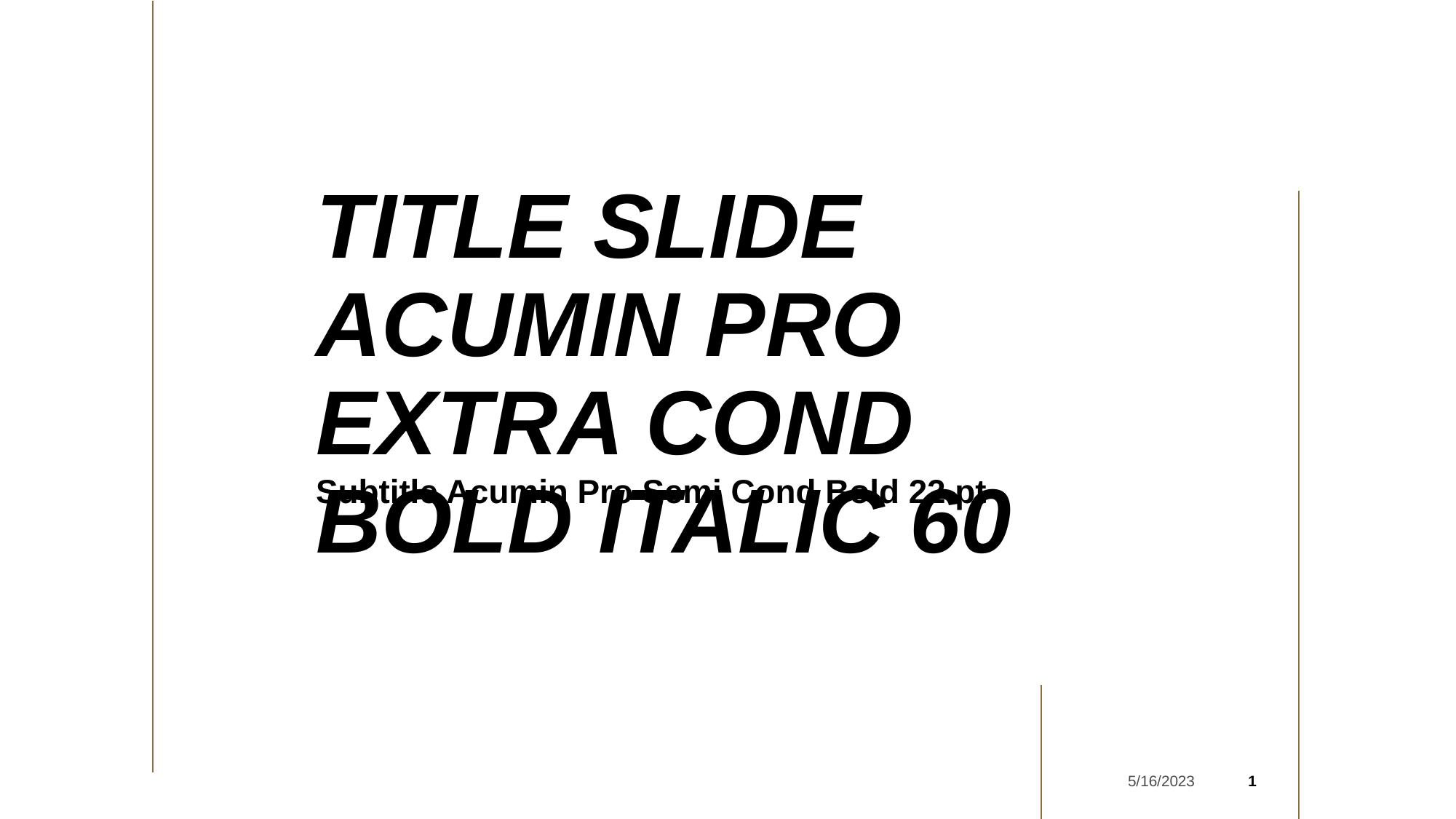

Title Slide Acumin Pro Extra Cond Bold Italic 60
Subtitle Acumin Pro Semi Cond Bold 22 pt
2
5/16/2023
1
5/16/2023